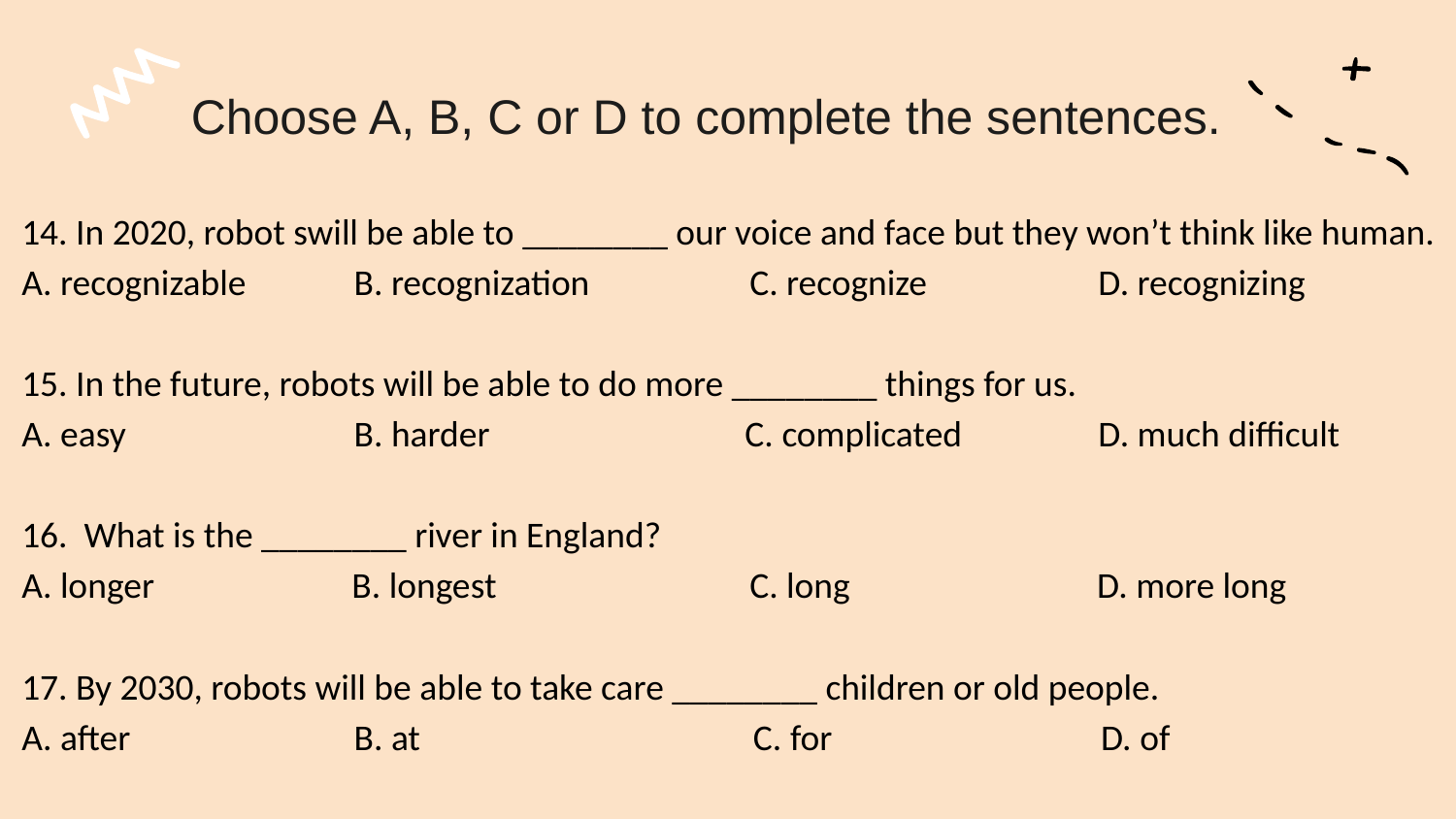

# Choose A, B, C or D to complete the sentences.

14. In 2020, robot swill be able to ________ our voice and face but they won’t think like human.
A. recognizable	     B. recognization	C. recognize	       D. recognizing

15. In the future, robots will be able to do more ________ things for us.
A. easy	     B. harder	                          C. complicated	       D. much difficult

16.  What is the ________ river in England?
A. longer                        B. longest                   	C. long                              D. more long

17. By 2030, robots will be able to take care ________ children or old people.
A. after	     B. at	                           C. for	                         D. of